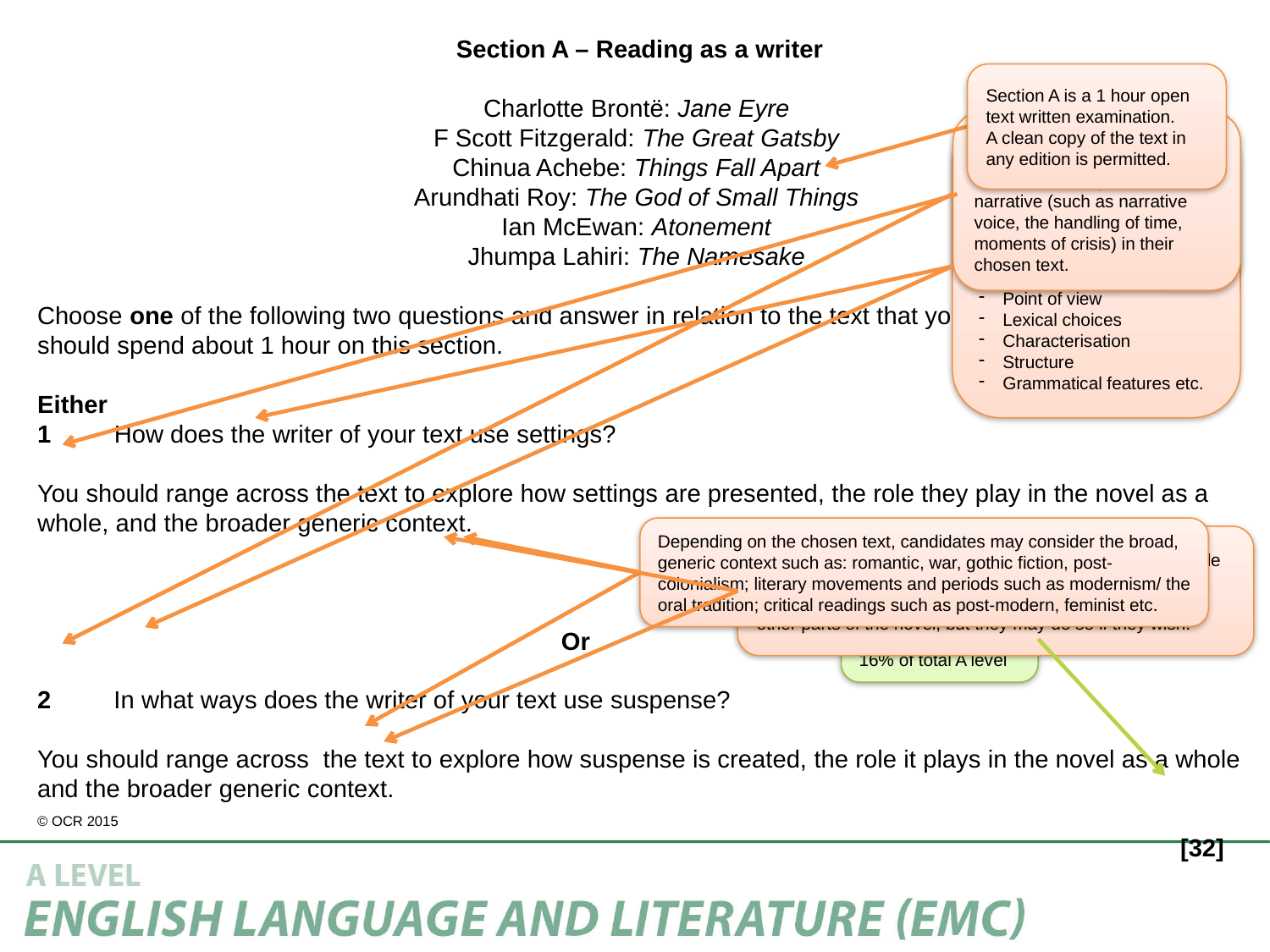

Section A – Reading as a writer

Charlotte Brontë: Jane Eyre
F Scott Fitzgerald: The Great Gatsby
Chinua Achebe: Things Fall Apart
Arundhati Roy: The God of Small Things
Ian McEwan: Atonement
Jhumpa Lahiri: The Namesake

Choose one of the following two questions and answer in relation to the text that you have studied. You should spend about 1 hour on this section.

Either
1         How does the writer of your text use settings?

You should range across the text to explore how settings are presented, the role they play in the novel as a whole, and the broader generic context.
       									[32]                                                                                                                                                                                                                                                                                                                                                                                                                                        Or

2         In what ways does the writer of your text use suspense?

You should range across  the text to explore how suspense is created, the role it plays in the novel as a whole and the broader generic context.

									[32]

Section A is a 1 hour open text written examination.
A clean copy of the text in any edition is permitted.

Candidates answer one generic question, from a choice of two, on an aspect of narrative (such as narrative voice, the handling of time, moments of crisis) in their chosen text.

The questions will explore  areas such as:
Aspects of narrative  and how they shape meaning
Setting
Suspense
Dialogue
Time shifts
Point of view
Lexical choices
Characterisation
Structure
Grammatical features etc.

Depending on the chosen text, candidates may consider the broad, generic context such as: romantic, war, gothic fiction, post-colonialism; literary movements and periods such as modernism/ the oral tradition; critical readings such as post-modern, feminist etc.

Candidates are expected to have a wide sense of the whole novel and its language. Examples are to range broadly across the text; they are not expected to use quotes from other parts of the novel, but they may do so if they wish.
AO1:   5%
AO2:   6%
AO3:   5%
16% of total A level